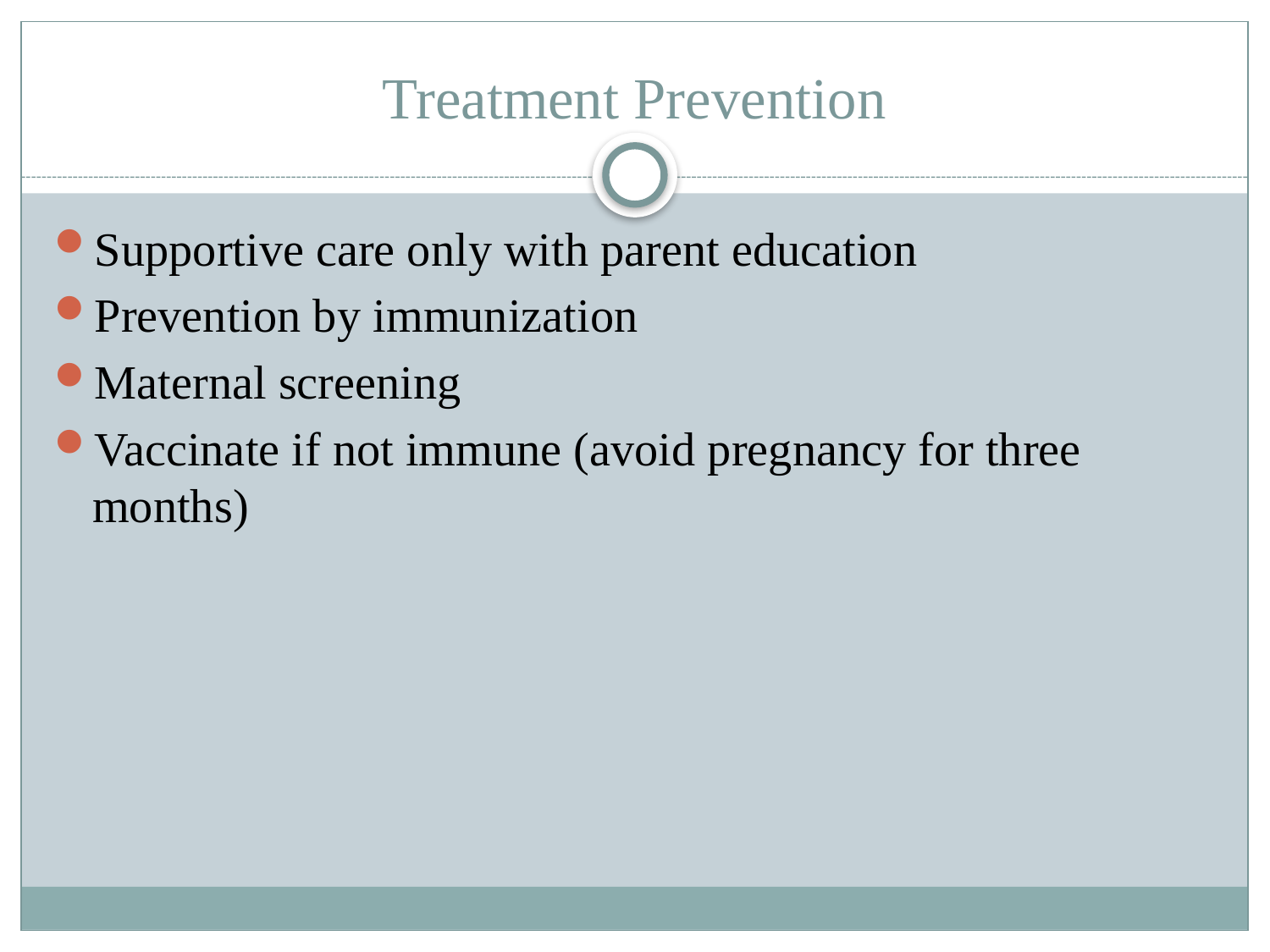

# Treatment Prevention
Supportive care only with parent education
Prevention by immunization
Maternal screening
Vaccinate if not immune (avoid pregnancy for three months)